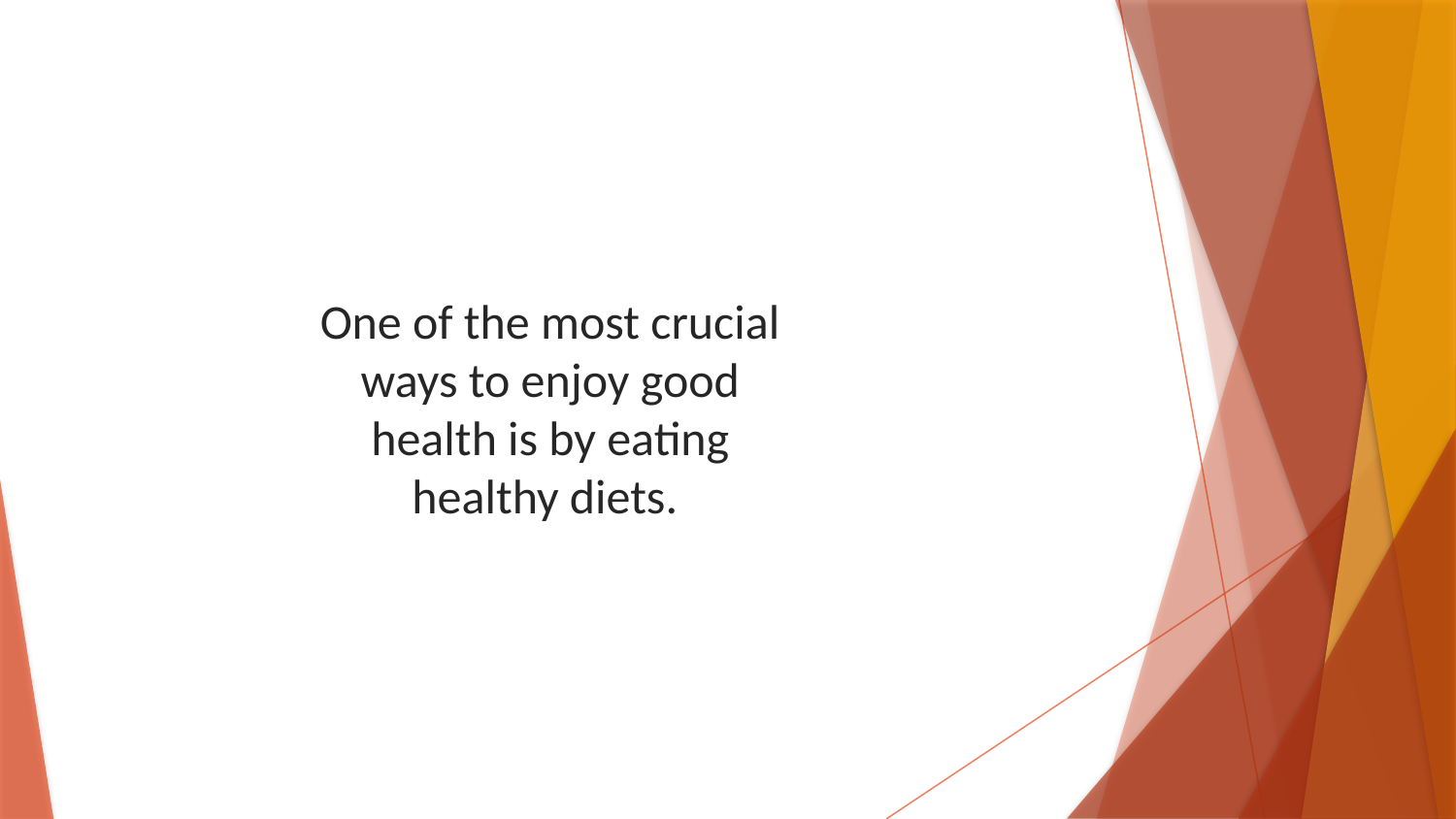

One of the most crucial ways to enjoy good health is by eating healthy diets.